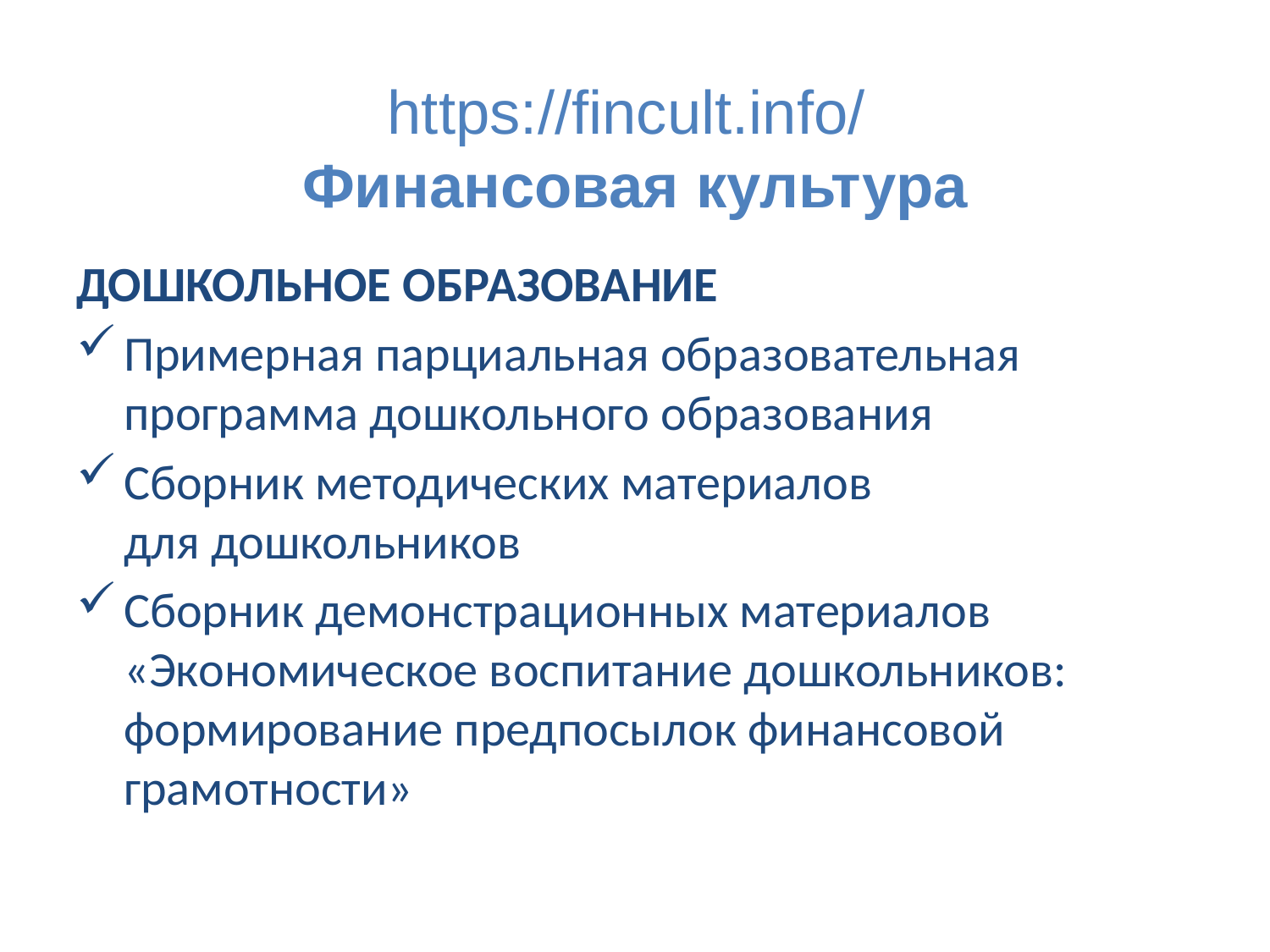

# https://fincult.info/ Финансовая культура
ДОШКОЛЬНОЕ ОБРАЗОВАНИЕ
Примерная парциальная образовательная программа дошкольного образования
Сборник методических материалов для дошкольников
Сборник демонстрационных материалов «Экономическое воспитание дошкольников: формирование предпосылок финансовой грамотности»